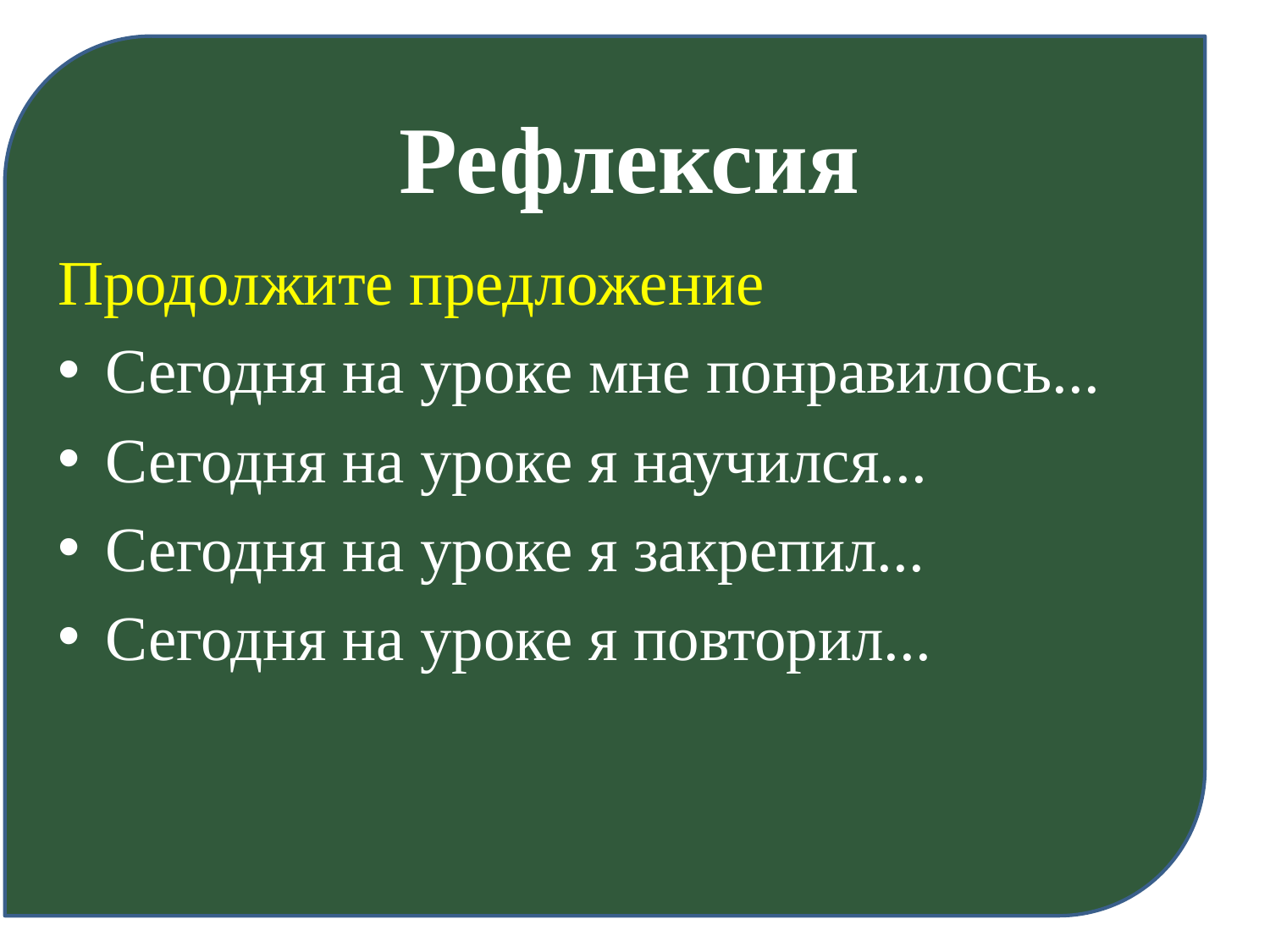

Рефлексия
Продолжите предложение
Сегодня на уроке мне понравилось...
Сегодня на уроке я научился...
Сегодня на уроке я закрепил...
Сегодня на уроке я повторил...